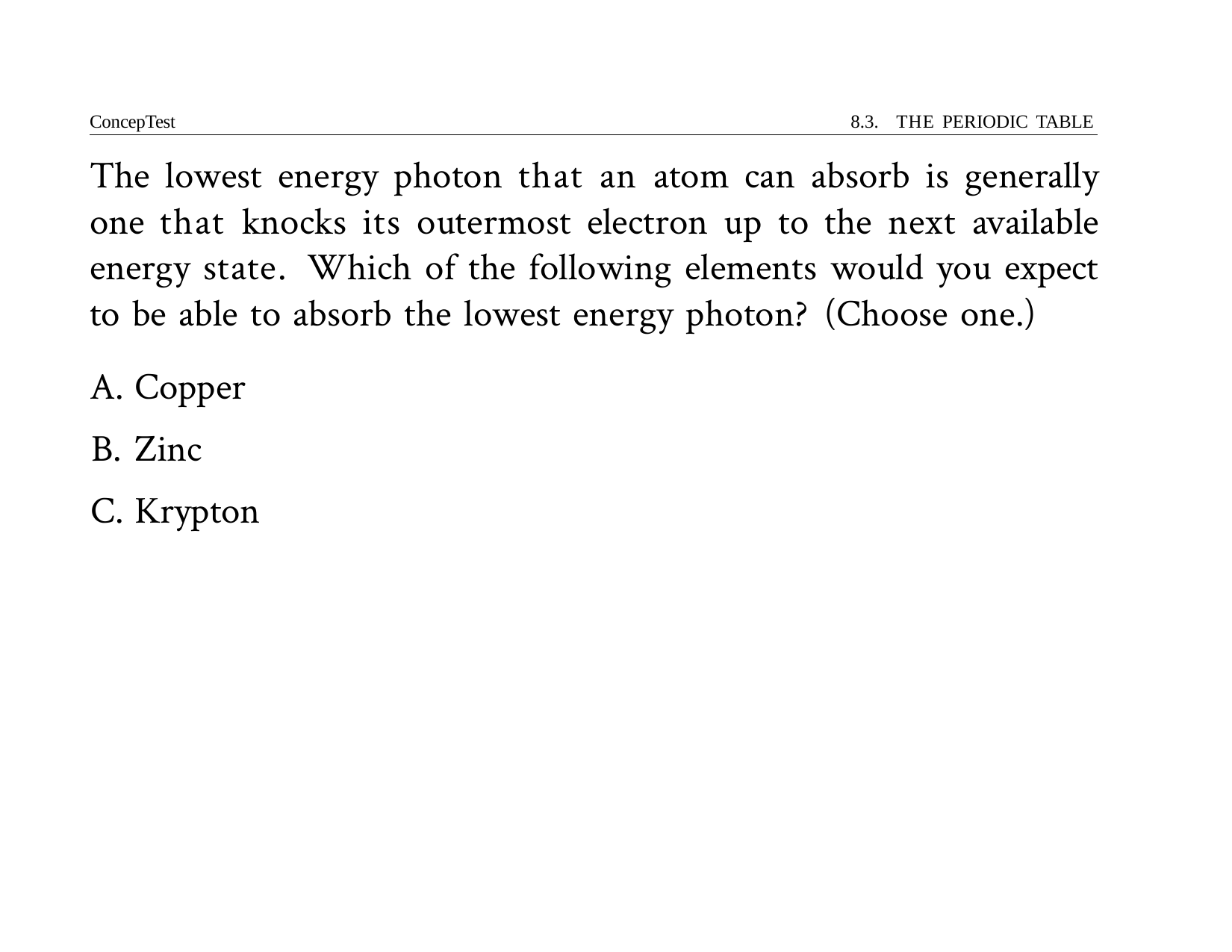

ConcepTest	8.3.  THE PERIODIC TABLE

# The lowest energy photon that an atom can absorb is generally one that knocks its outermost electron up to the next available energy state.  Which of the following elements would you expect to be able to absorb the lowest energy photon? (Choose one.)
Copper
Zinc
Krypton